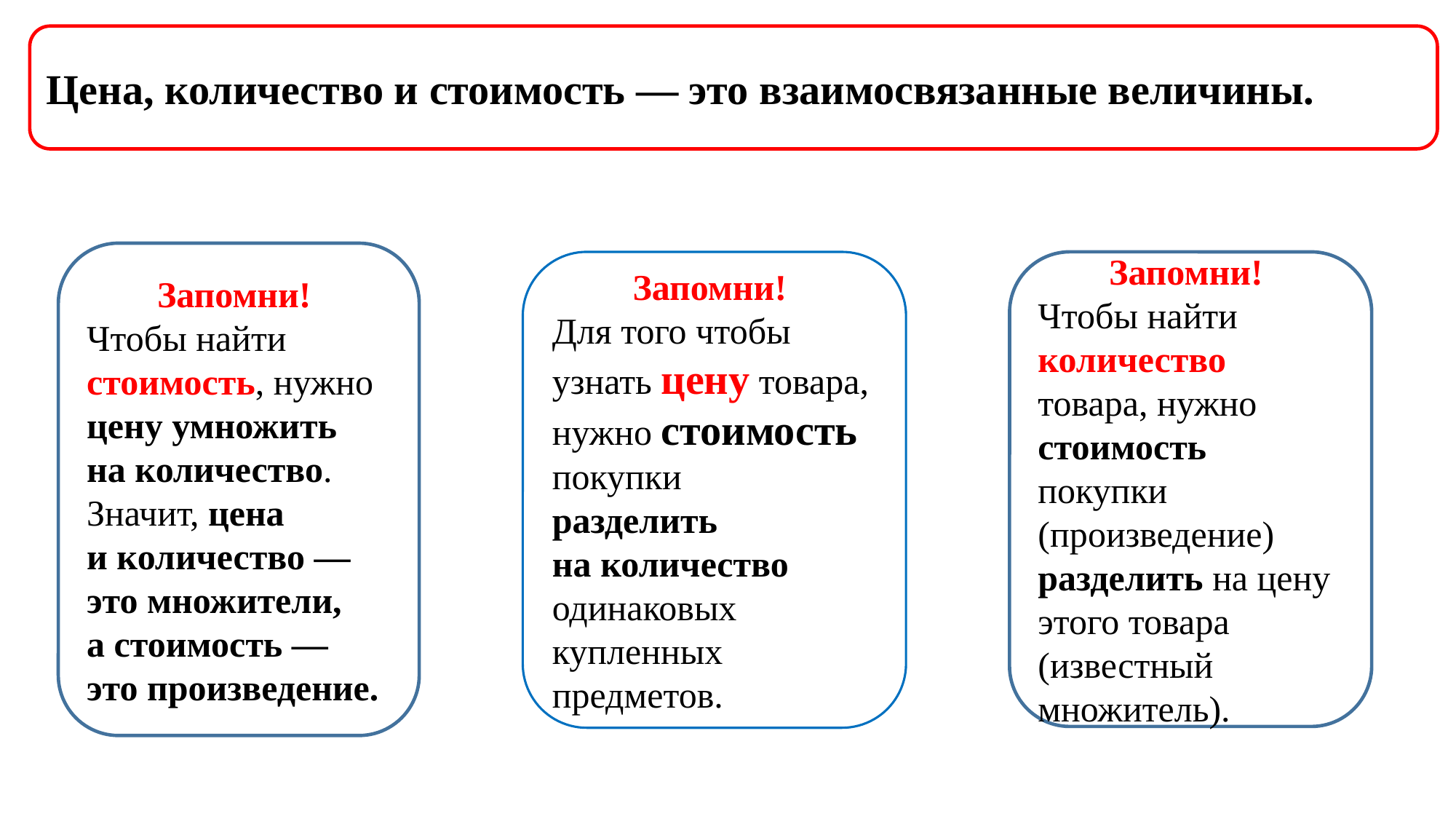

Цена, количество и стоимость — это взаимосвязанные величины.
Запомни!
Чтобы найти стоимость, нужно цену умножить на количество. Значит, цена и количество — это множители, а стоимость — это произведение.
Запомни!
Для того чтобы узнать цену товара, нужно стоимость покупки     разделить на количество одинаковых купленных предметов.
Запомни!
Чтобы найти количество товара, нужно стоимость покупки (произведение) разделить на цену этого товара (известный множитель).